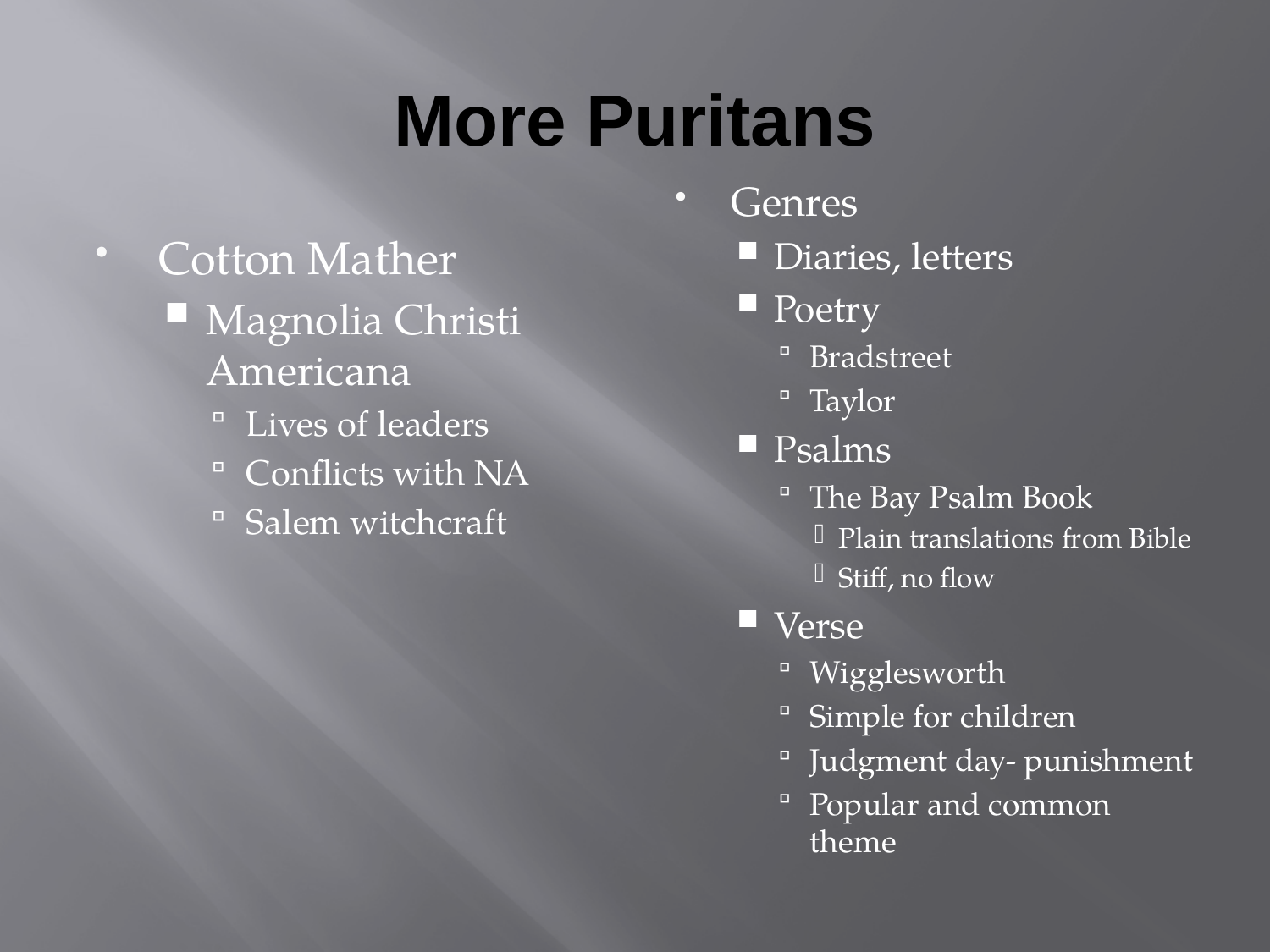

# More Puritans
Genres
Diaries, letters
Poetry
Bradstreet
Taylor
Psalms
The Bay Psalm Book
Plain translations from Bible
Stiff, no flow
Verse
Wigglesworth
Simple for children
Judgment day- punishment
Popular and common theme
Cotton Mather
Magnolia Christi Americana
Lives of leaders
Conflicts with NA
Salem witchcraft